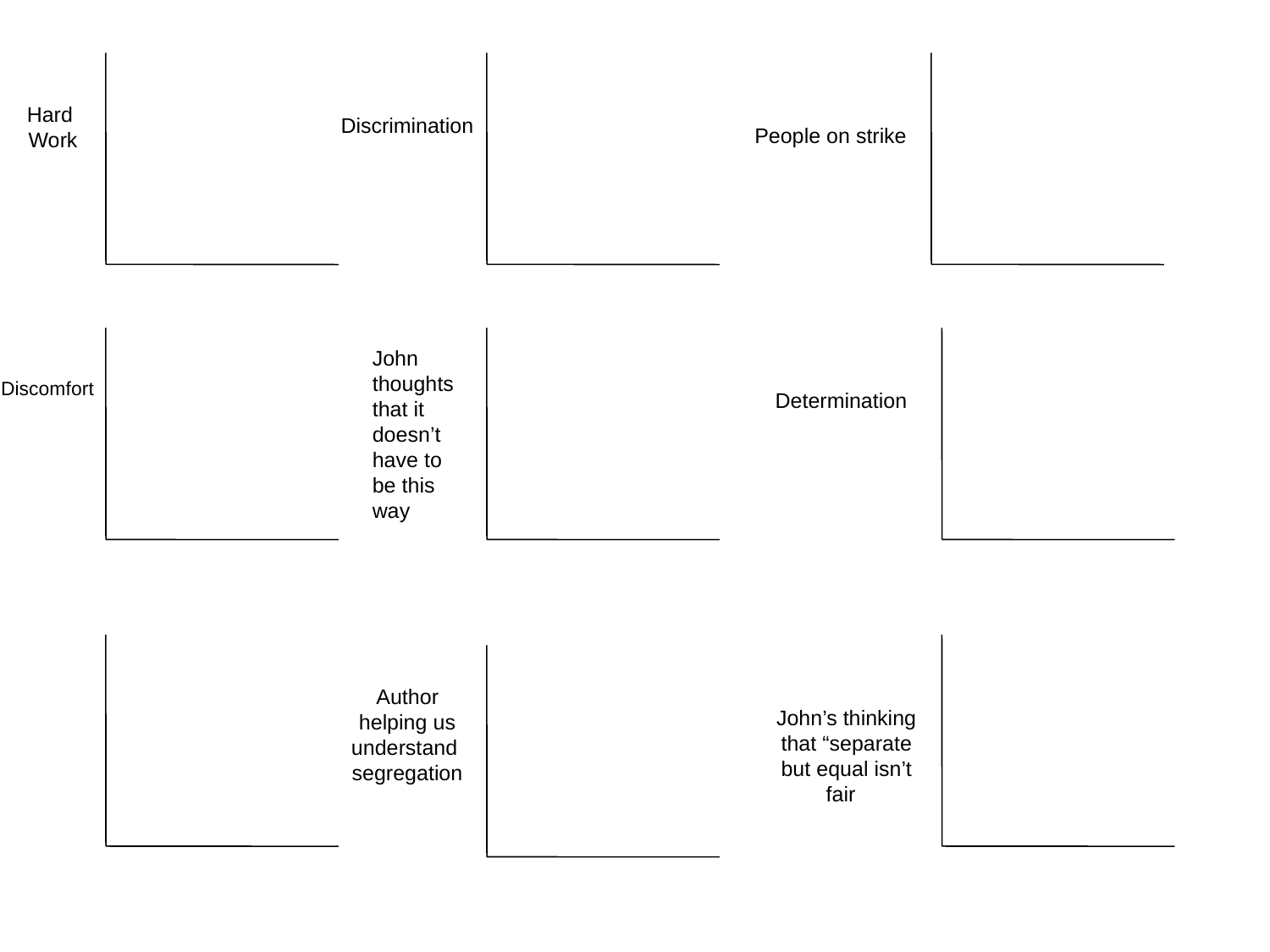

Hard
Work
Discrimination
People on strike

John thoughts that it doesn’t have to be this way
Discomfort
Determination

Author helping us understand  segregation
John’s thinking that “separate but equal isn’t fair